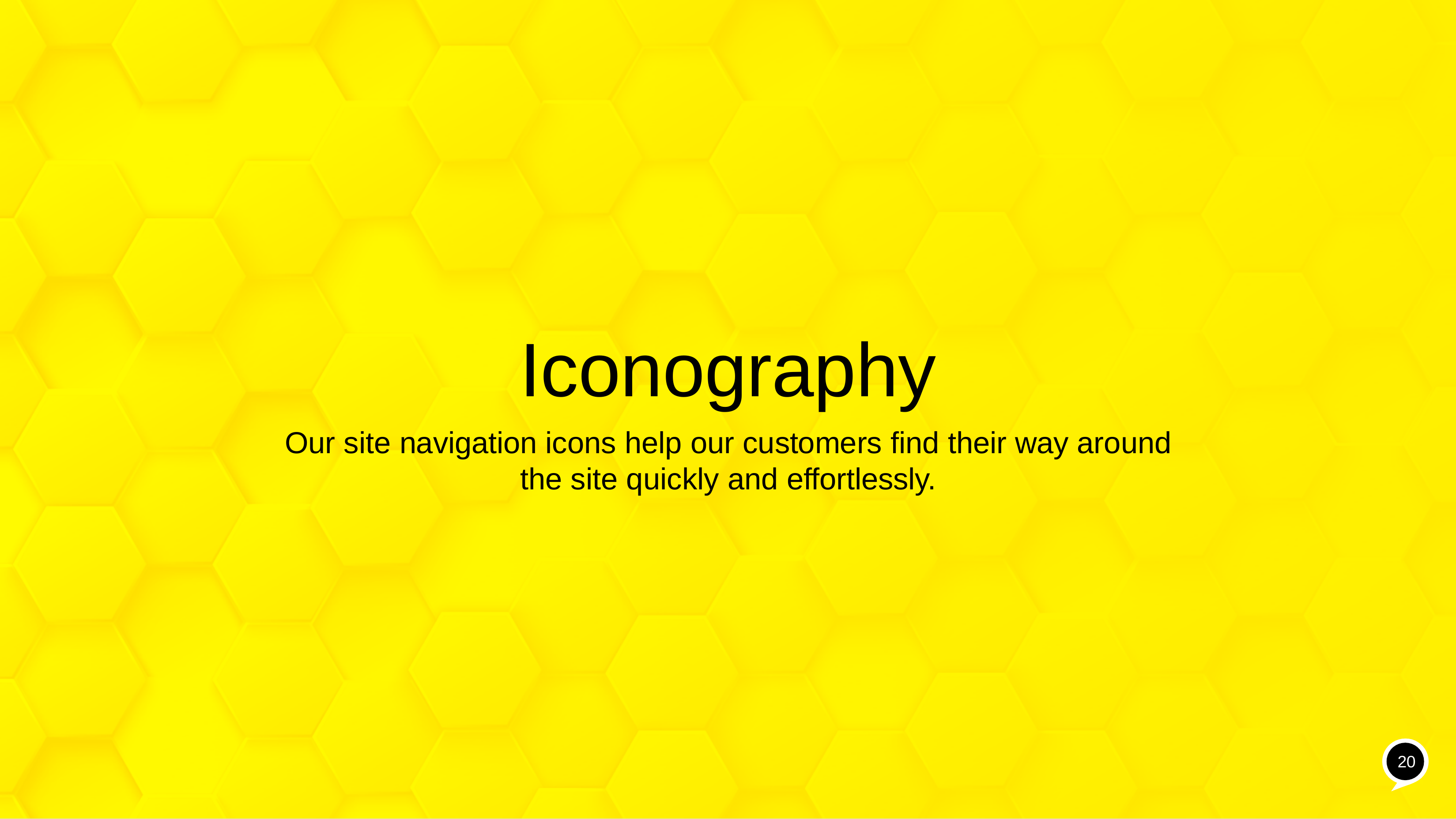

# Iconography
Our site navigation icons help our customers find their way around the site quickly and effortlessly.
20